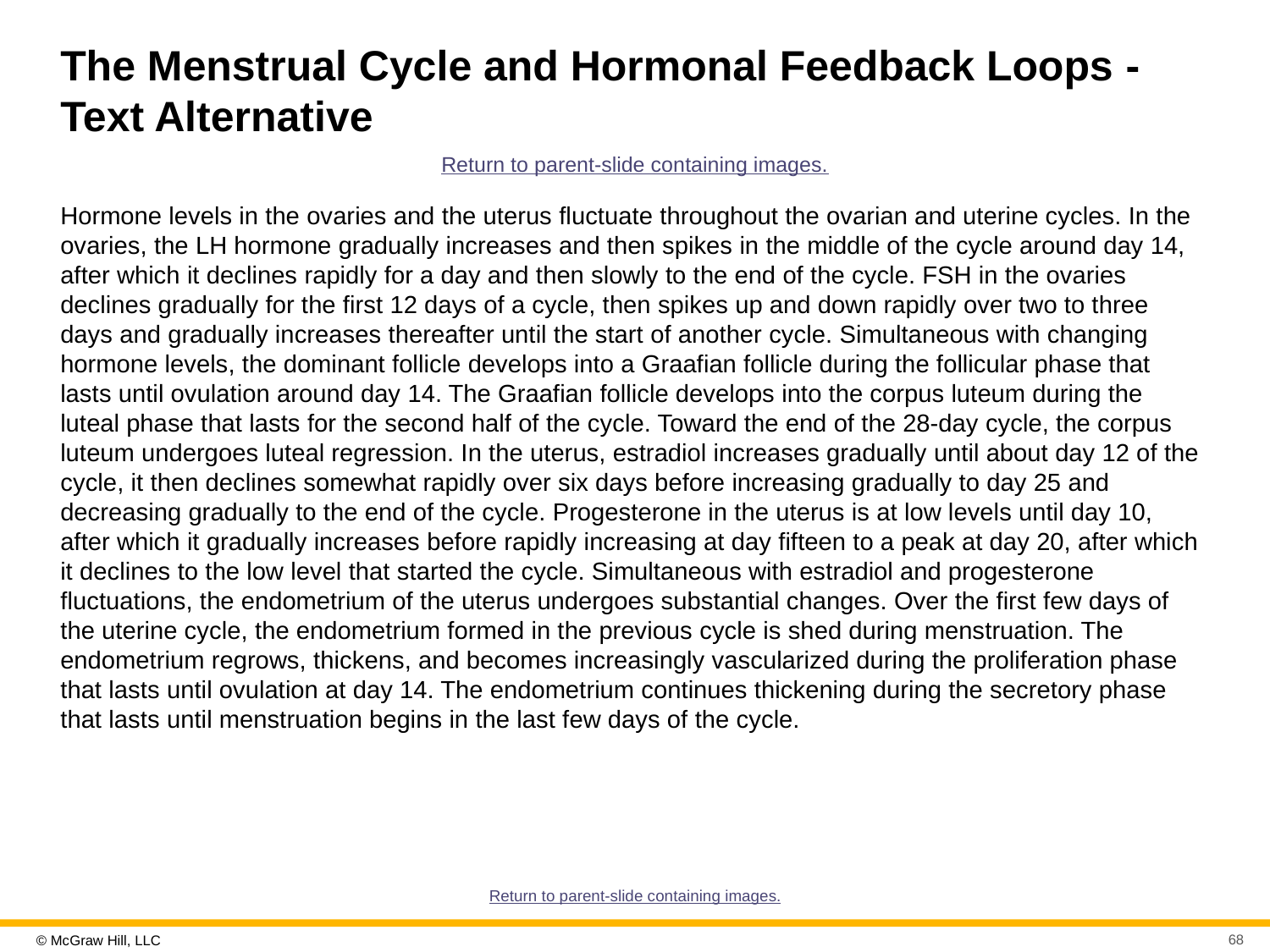

# The Menstrual Cycle and Hormonal Feedback Loops - Text Alternative
Return to parent-slide containing images.
Hormone levels in the ovaries and the uterus fluctuate throughout the ovarian and uterine cycles. In the ovaries, the LH hormone gradually increases and then spikes in the middle of the cycle around day 14, after which it declines rapidly for a day and then slowly to the end of the cycle. FSH in the ovaries declines gradually for the first 12 days of a cycle, then spikes up and down rapidly over two to three days and gradually increases thereafter until the start of another cycle. Simultaneous with changing hormone levels, the dominant follicle develops into a Graafian follicle during the follicular phase that lasts until ovulation around day 14. The Graafian follicle develops into the corpus luteum during the luteal phase that lasts for the second half of the cycle. Toward the end of the 28-day cycle, the corpus luteum undergoes luteal regression. In the uterus, estradiol increases gradually until about day 12 of the cycle, it then declines somewhat rapidly over six days before increasing gradually to day 25 and decreasing gradually to the end of the cycle. Progesterone in the uterus is at low levels until day 10, after which it gradually increases before rapidly increasing at day fifteen to a peak at day 20, after which it declines to the low level that started the cycle. Simultaneous with estradiol and progesterone fluctuations, the endometrium of the uterus undergoes substantial changes. Over the first few days of the uterine cycle, the endometrium formed in the previous cycle is shed during menstruation. The endometrium regrows, thickens, and becomes increasingly vascularized during the proliferation phase that lasts until ovulation at day 14. The endometrium continues thickening during the secretory phase that lasts until menstruation begins in the last few days of the cycle.
Return to parent-slide containing images.
68